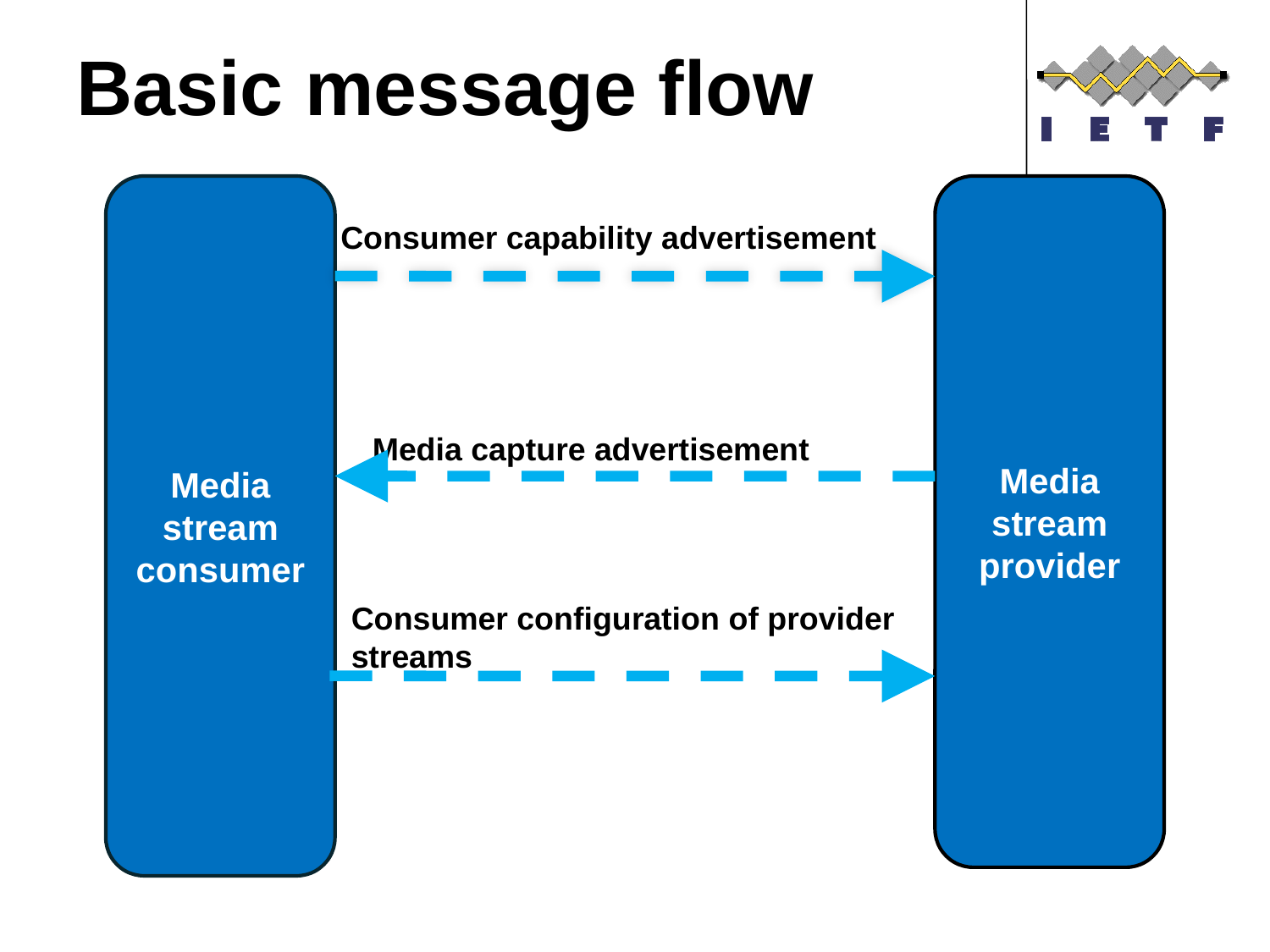

# Basic message flow
Media stream consumer
Media stream provider
Consumer capability advertisement
Media capture advertisement
Consumer configuration of provider streams